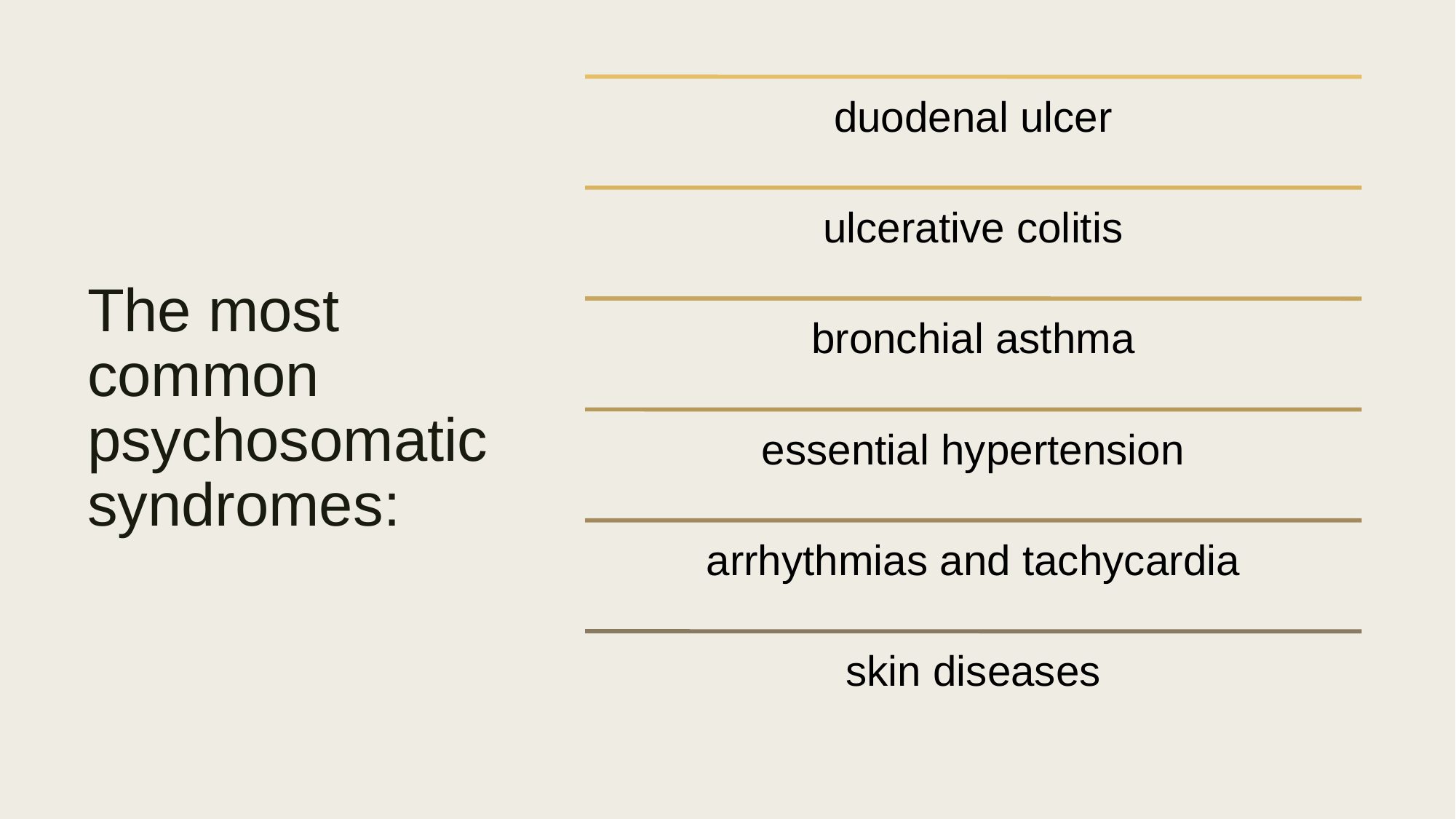

# The most common psychosomatic syndromes:
duodenal ulcer
ulcerative colitis
bronchial asthma
essential hypertension
arrhythmias and tachycardia
skin diseases